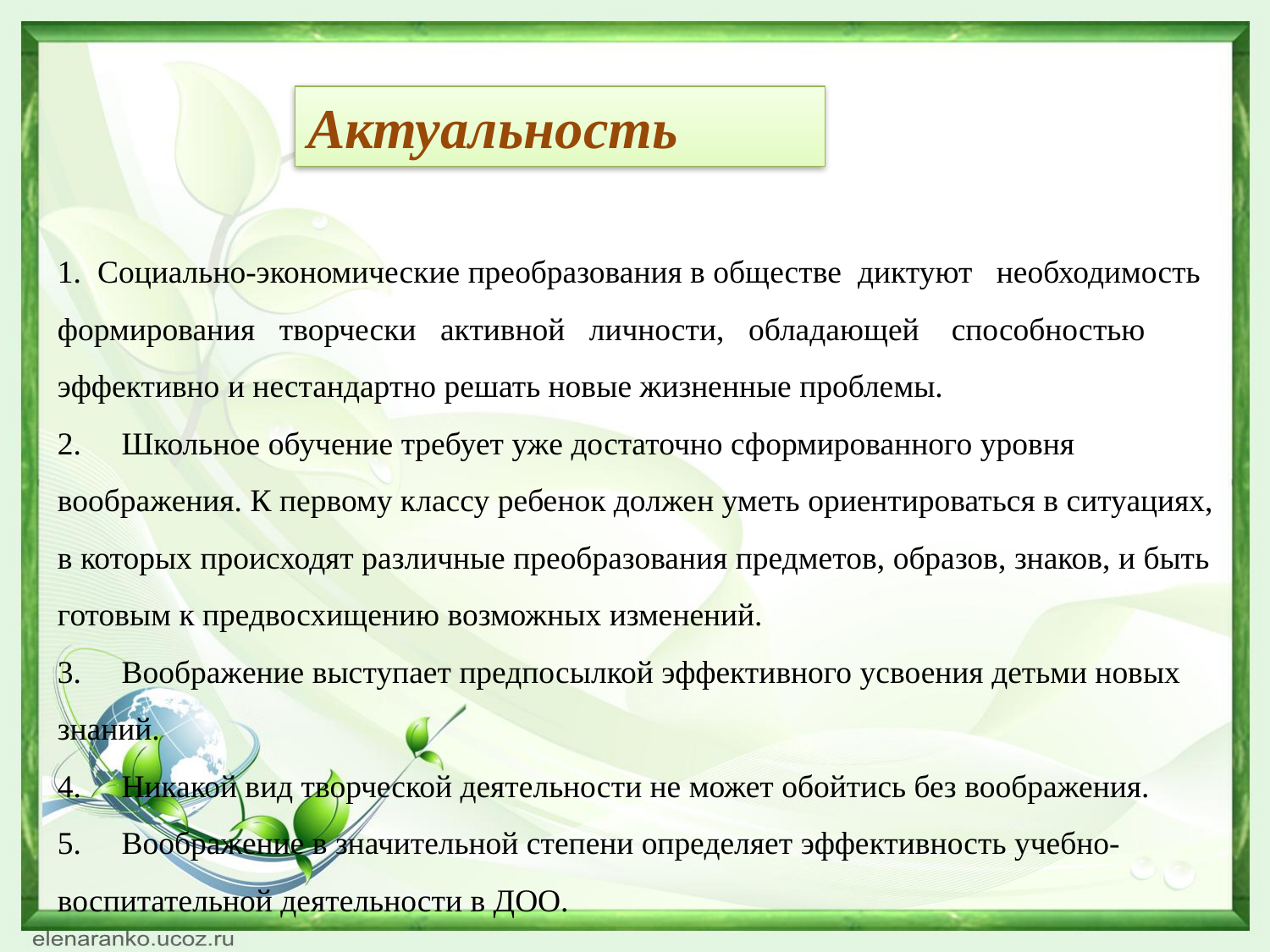

Актуальность
1.  Социально-экономические преобразования в обществе  диктуют   необходимость формирования   творчески   активной   личности,   обладающей    способностью эффективно и нестандартно решать новые жизненные проблемы.
2.     Школьное обучение требует уже достаточно сформированного уровня воображения. К первому классу ребенок должен уметь ориентироваться в ситуациях, в которых происходят различные преобразования предметов, образов, знаков, и быть готовым к предвосхищению возможных изменений.
3.     Воображение выступает предпосылкой эффективного усвоения детьми новых знаний.
4.     Никакой вид творческой деятельности не может обойтись без воображения.
5.     Воображение в значительной степени определяет эффективность учебно-воспитательной деятельности в ДОО.